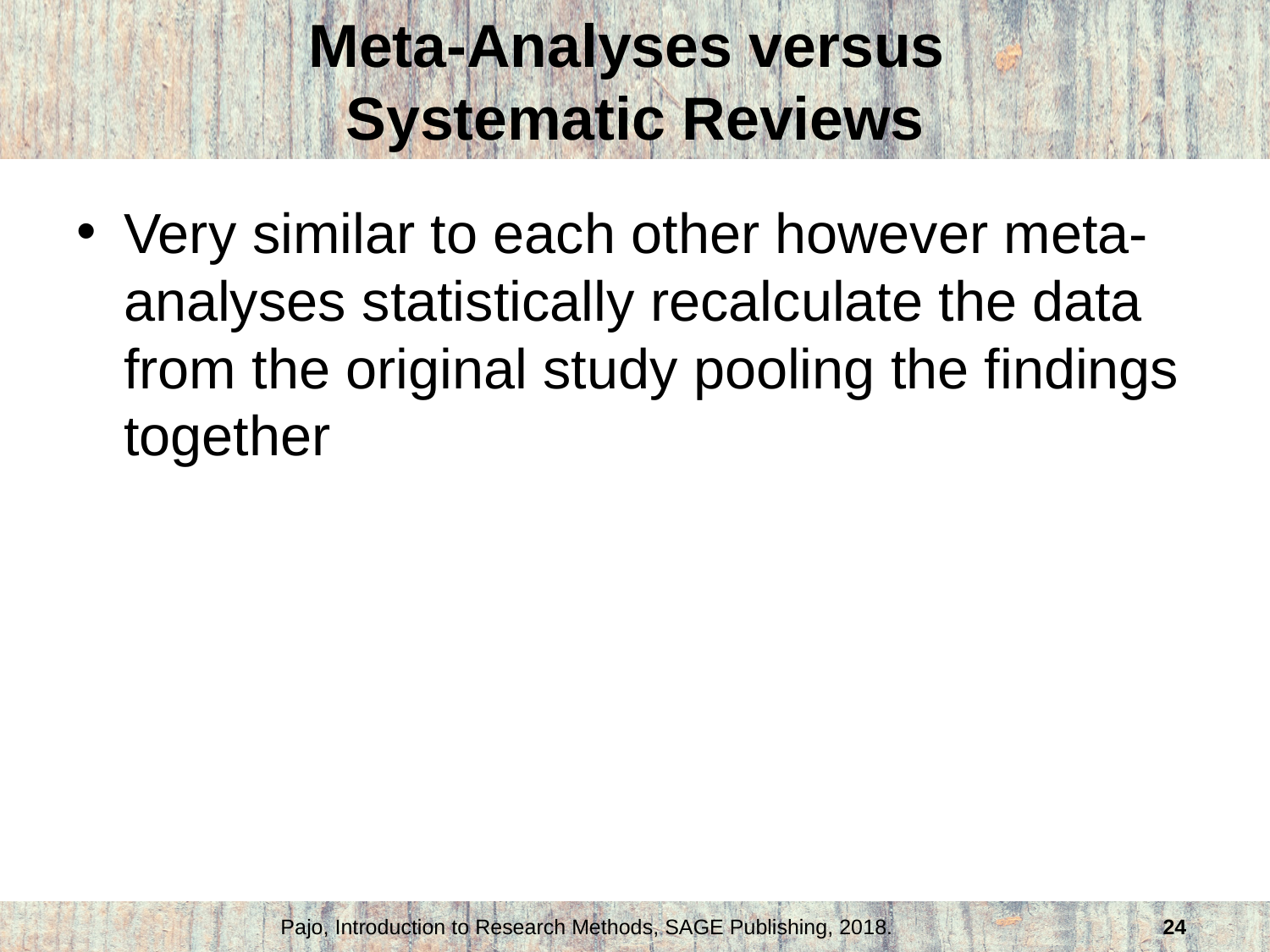

# Meta-Analyses versus Systematic Reviews
Very similar to each other however meta-analyses statistically recalculate the data from the original study pooling the findings together

Pajo, Introduction to Research Methods, SAGE Publishing, 2018.
24